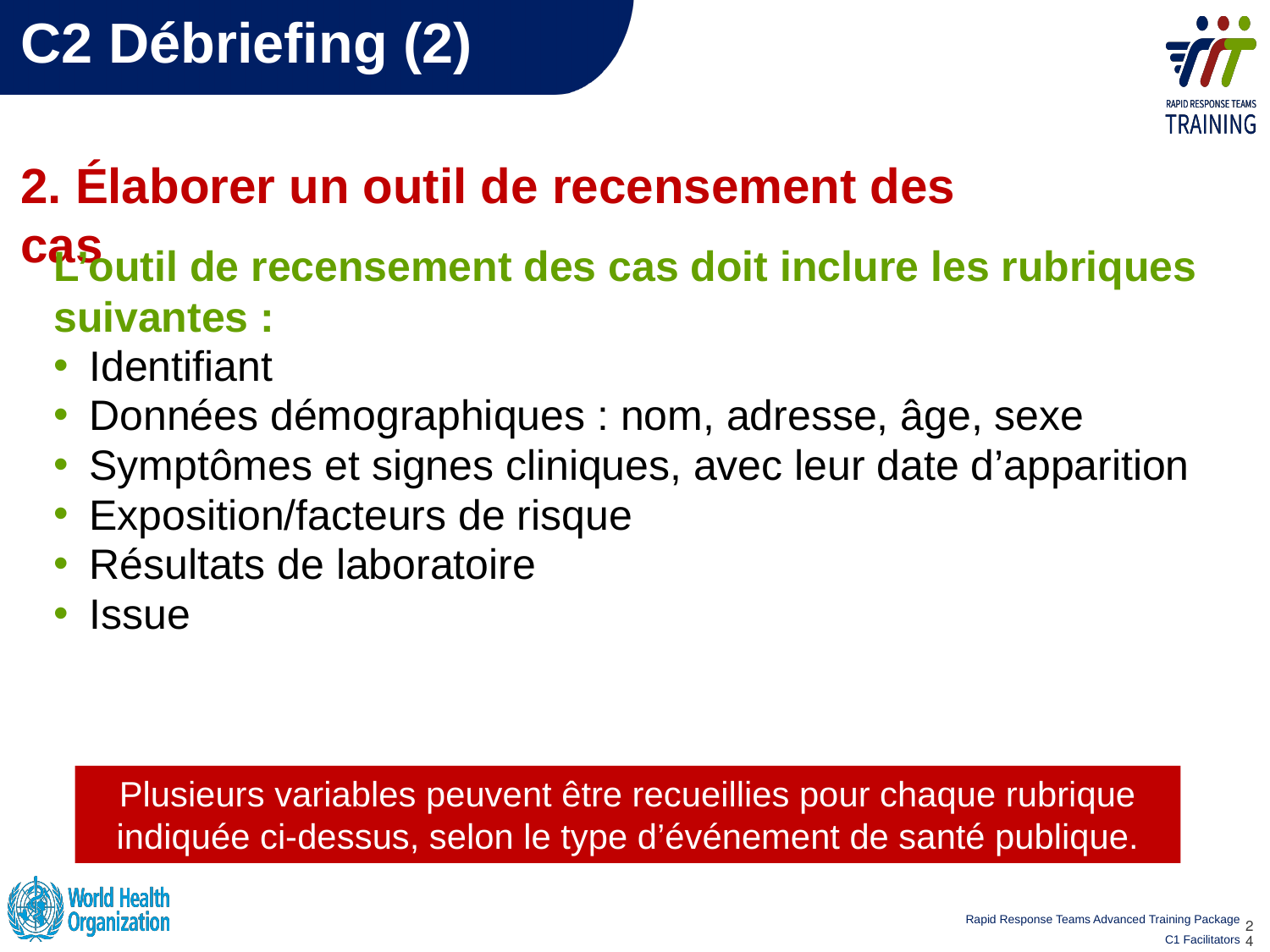

C2 Débriefing (2)
2. Élaborer un outil de recensement des cas

L’outil de recensement des cas doit inclure les rubriques suivantes :
Identifiant
Données démographiques : nom, adresse, âge, sexe
Symptômes et signes cliniques, avec leur date d’apparition
Exposition/facteurs de risque
Résultats de laboratoire
Issue
Plusieurs variables peuvent être recueillies pour chaque rubrique indiquée ci-dessus, selon le type d’événement de santé publique.